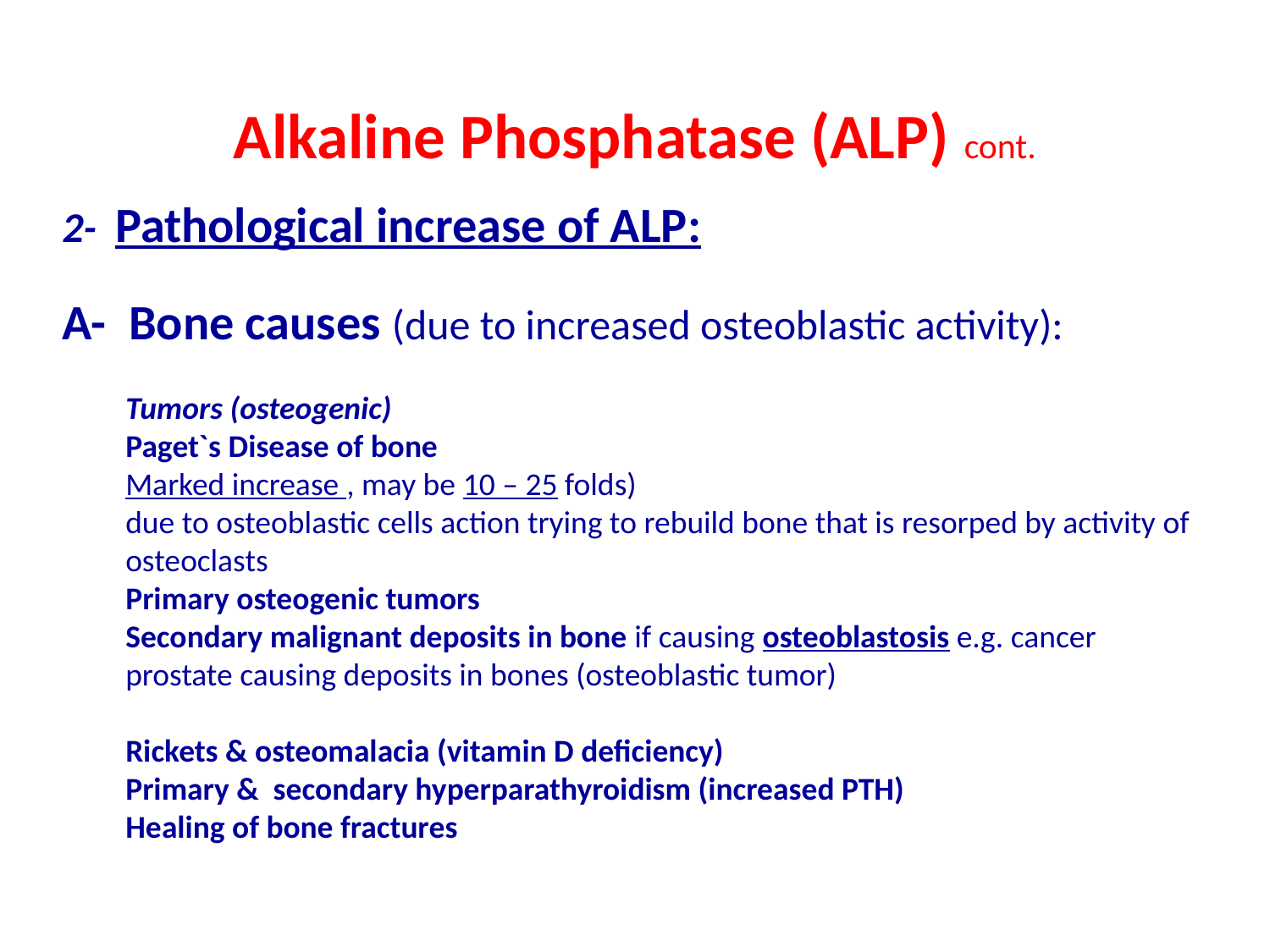

Alkaline Phosphatase (ALP) cont.

2-  Pathological increase of ALP:

A-  Bone causes (due to increased osteoblastic activity):

Tumors (osteogenic)
Paget`s Disease of bone
Marked increase , may be 10 – 25 folds)
due to osteoblastic cells action trying to rebuild bone that is resorped by activity of osteoclasts
Primary osteogenic tumors
Secondary malignant deposits in bone if causing osteoblastosis e.g. cancer prostate causing deposits in bones (osteoblastic tumor)

Rickets & osteomalacia (vitamin D deficiency)
Primary &  secondary hyperparathyroidism (increased PTH)
Healing of bone fractures